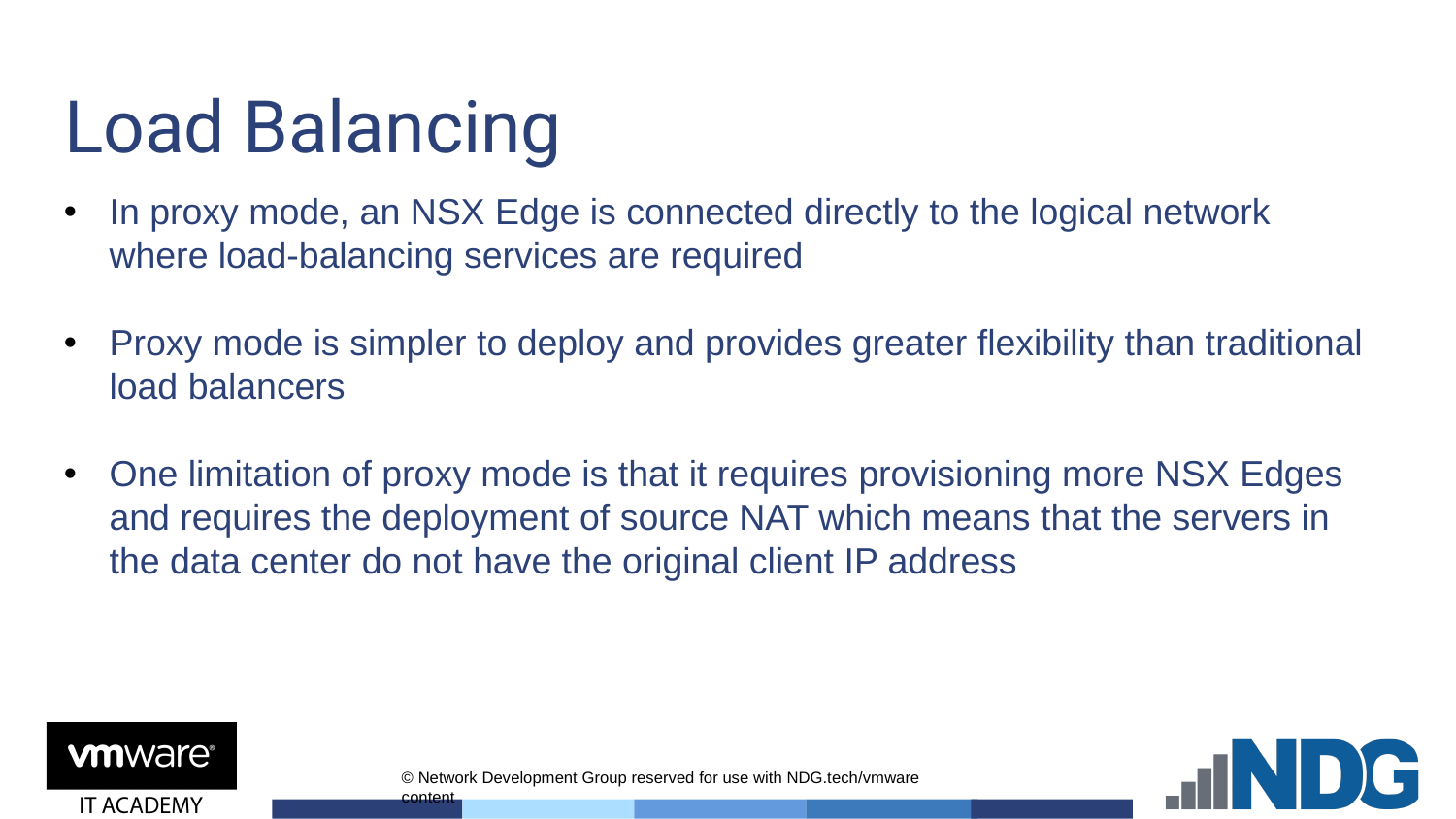

# Load Balancing
In proxy mode, an NSX Edge is connected directly to the logical network where load-balancing services are required

Proxy mode is simpler to deploy and provides greater flexibility than traditional load balancers

One limitation of proxy mode is that it requires provisioning more NSX Edges and requires the deployment of source NAT which means that the servers in the data center do not have the original client IP address